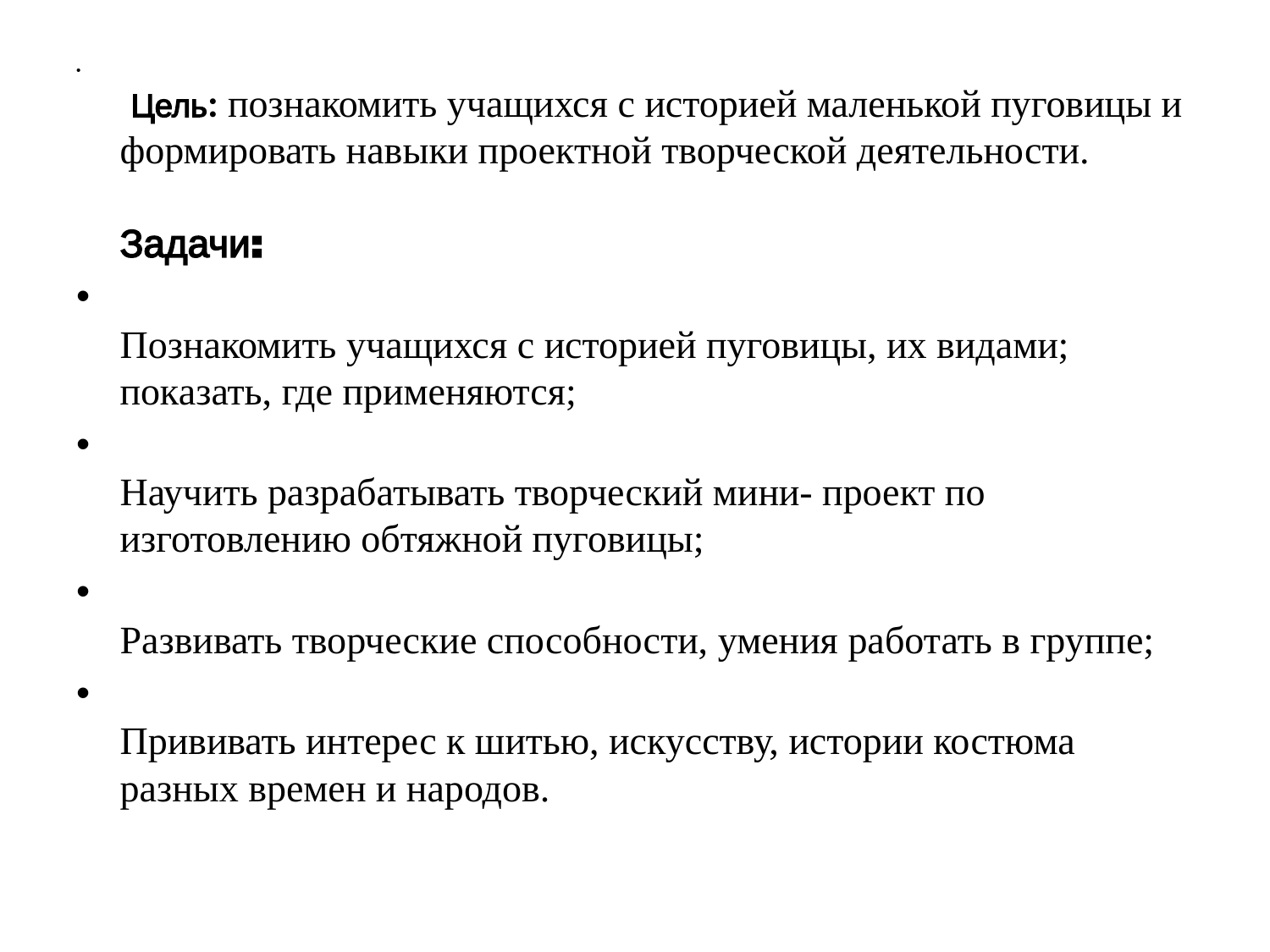

#
 Цель: познакомить учащихся с историей маленькой пуговицы и формировать навыки проектной творческой деятельности.
Задачи:
Познакомить учащихся с историей пуговицы, их видами; показать, где применяются;
Научить разрабатывать творческий мини- проект по изготовлению обтяжной пуговицы;
Развивать творческие способности, умения работать в группе;
Прививать интерес к шитью, искусству, истории костюма разных времен и народов.